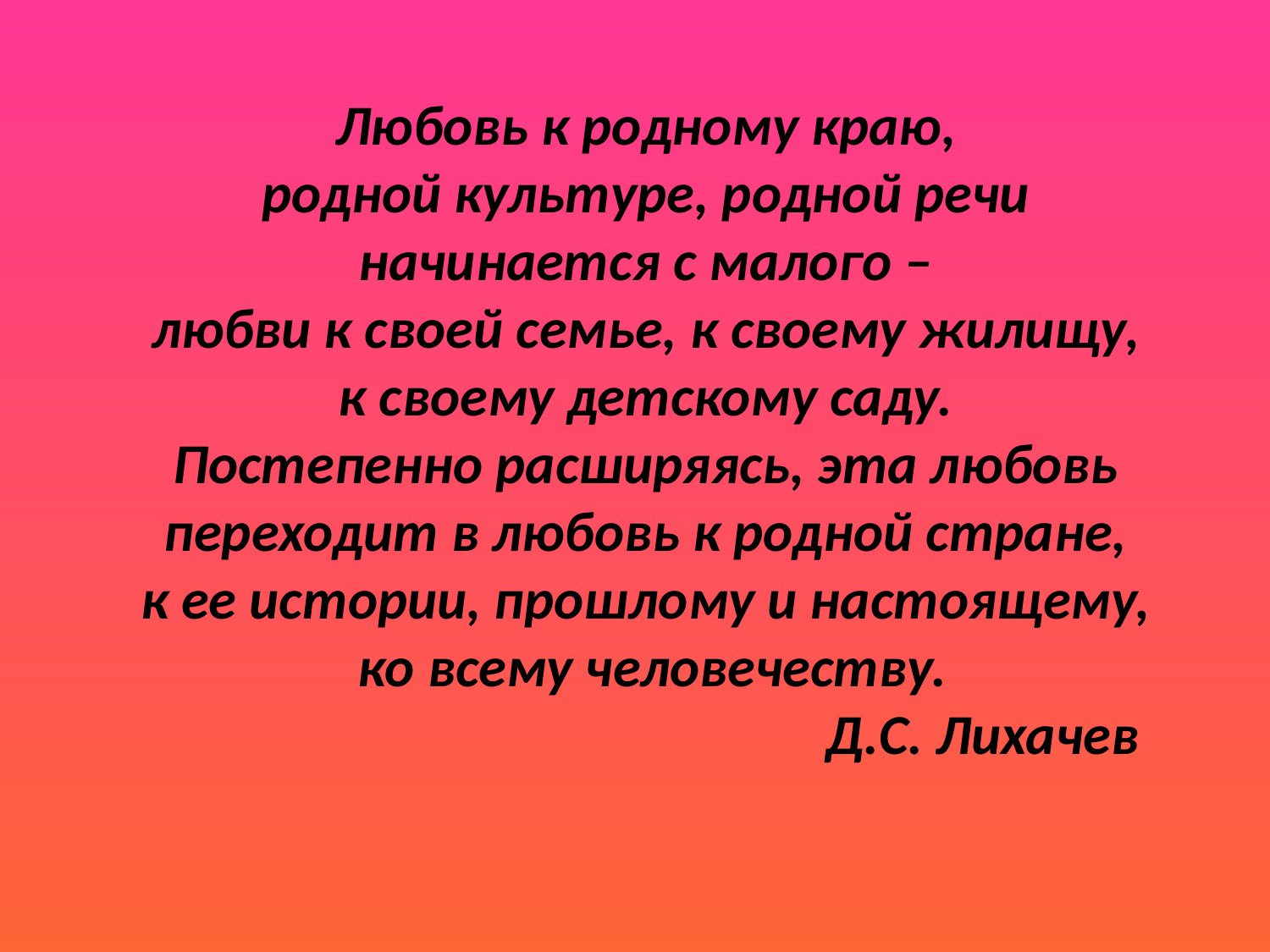

# Любовь к родному краю, родной культуре, родной речи начинается с малого – любви к своей семье, к своему жилищу, к своему детскому саду. Постепенно расширяясь, эта любовь переходит в любовь к родной стране, к ее истории, прошлому и настоящему, ко всему человечеству. Д.С. Лихачев